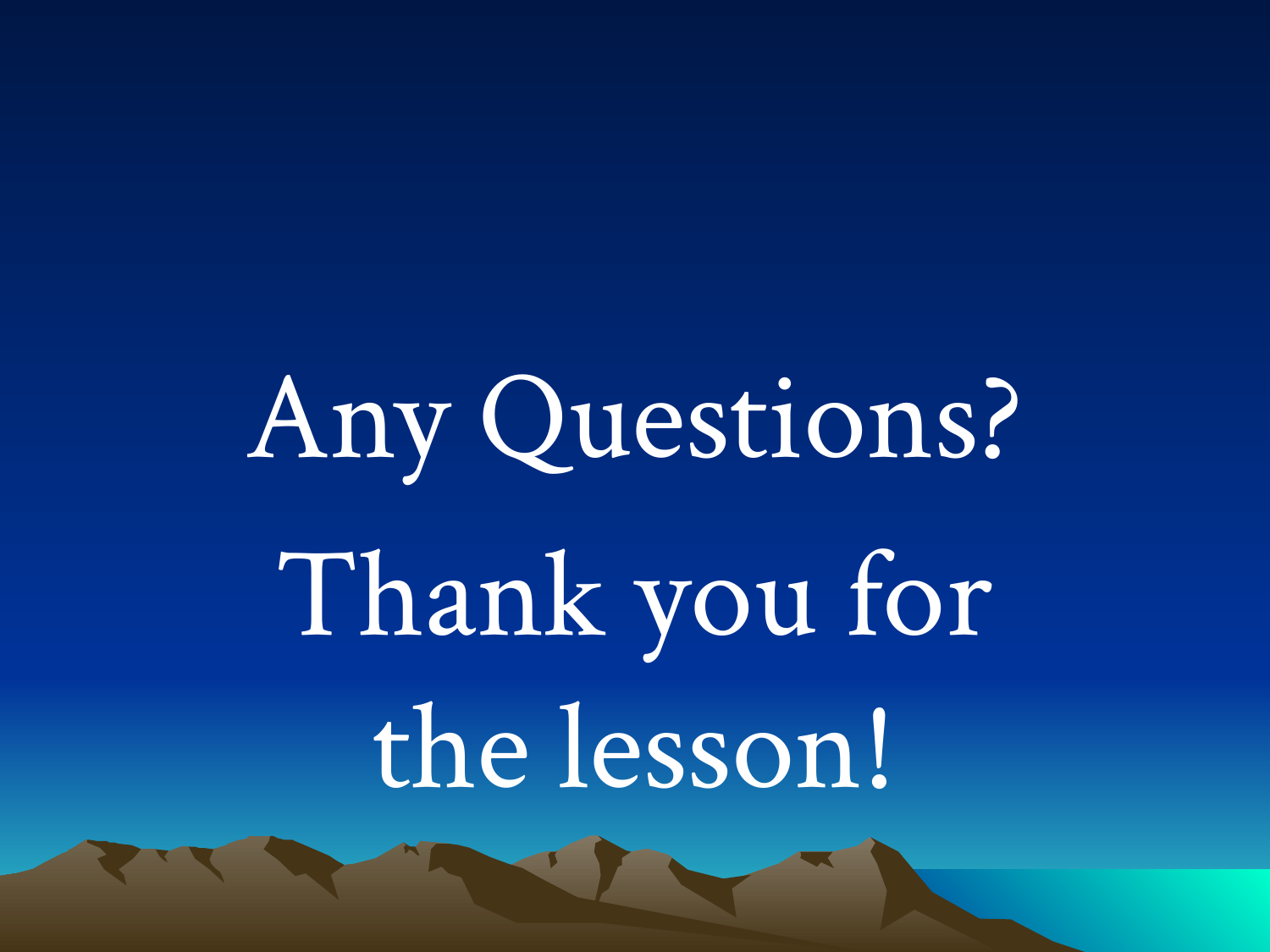

Any Questions?
Thank you for the lesson!